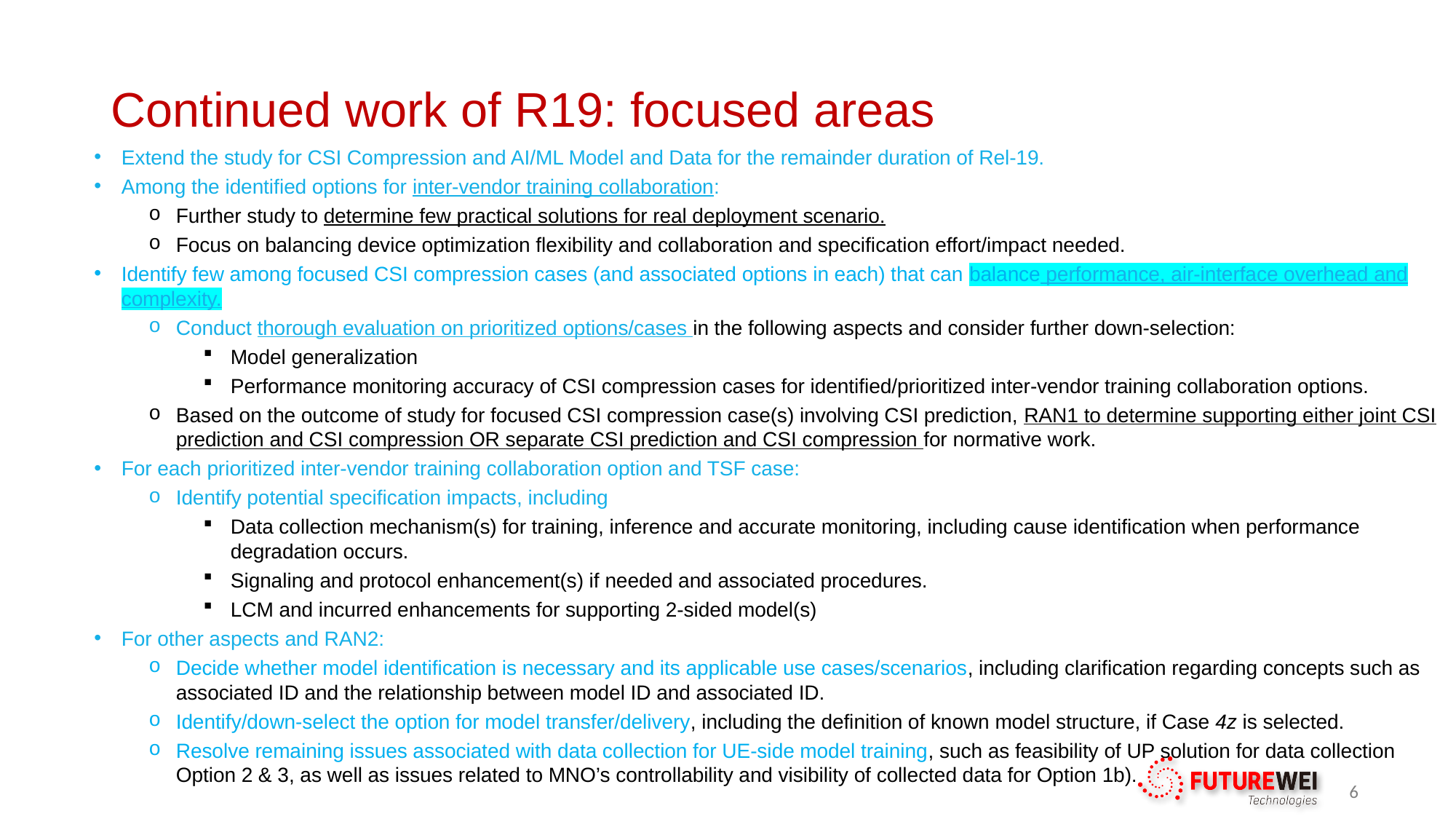

# Continued work of R19: focused areas
Extend the study for CSI Compression and AI/ML Model and Data for the remainder duration of Rel-19.
Among the identified options for inter-vendor training collaboration:
Further study to determine few practical solutions for real deployment scenario.
Focus on balancing device optimization flexibility and collaboration and specification effort/impact needed.
Identify few among focused CSI compression cases (and associated options in each) that can balance performance, air-interface overhead and complexity.
Conduct thorough evaluation on prioritized options/cases in the following aspects and consider further down-selection:
Model generalization
Performance monitoring accuracy of CSI compression cases for identified/prioritized inter-vendor training collaboration options.
Based on the outcome of study for focused CSI compression case(s) involving CSI prediction, RAN1 to determine supporting either joint CSI prediction and CSI compression OR separate CSI prediction and CSI compression for normative work.
For each prioritized inter-vendor training collaboration option and TSF case:
Identify potential specification impacts, including
Data collection mechanism(s) for training, inference and accurate monitoring, including cause identification when performance degradation occurs.
Signaling and protocol enhancement(s) if needed and associated procedures.
LCM and incurred enhancements for supporting 2-sided model(s)
For other aspects and RAN2:
Decide whether model identification is necessary and its applicable use cases/scenarios, including clarification regarding concepts such as associated ID and the relationship between model ID and associated ID.
Identify/down-select the option for model transfer/delivery, including the definition of known model structure, if Case 4z is selected.
Resolve remaining issues associated with data collection for UE-side model training, such as feasibility of UP solution for data collection Option 2 & 3, as well as issues related to MNO’s controllability and visibility of collected data for Option 1b).
6